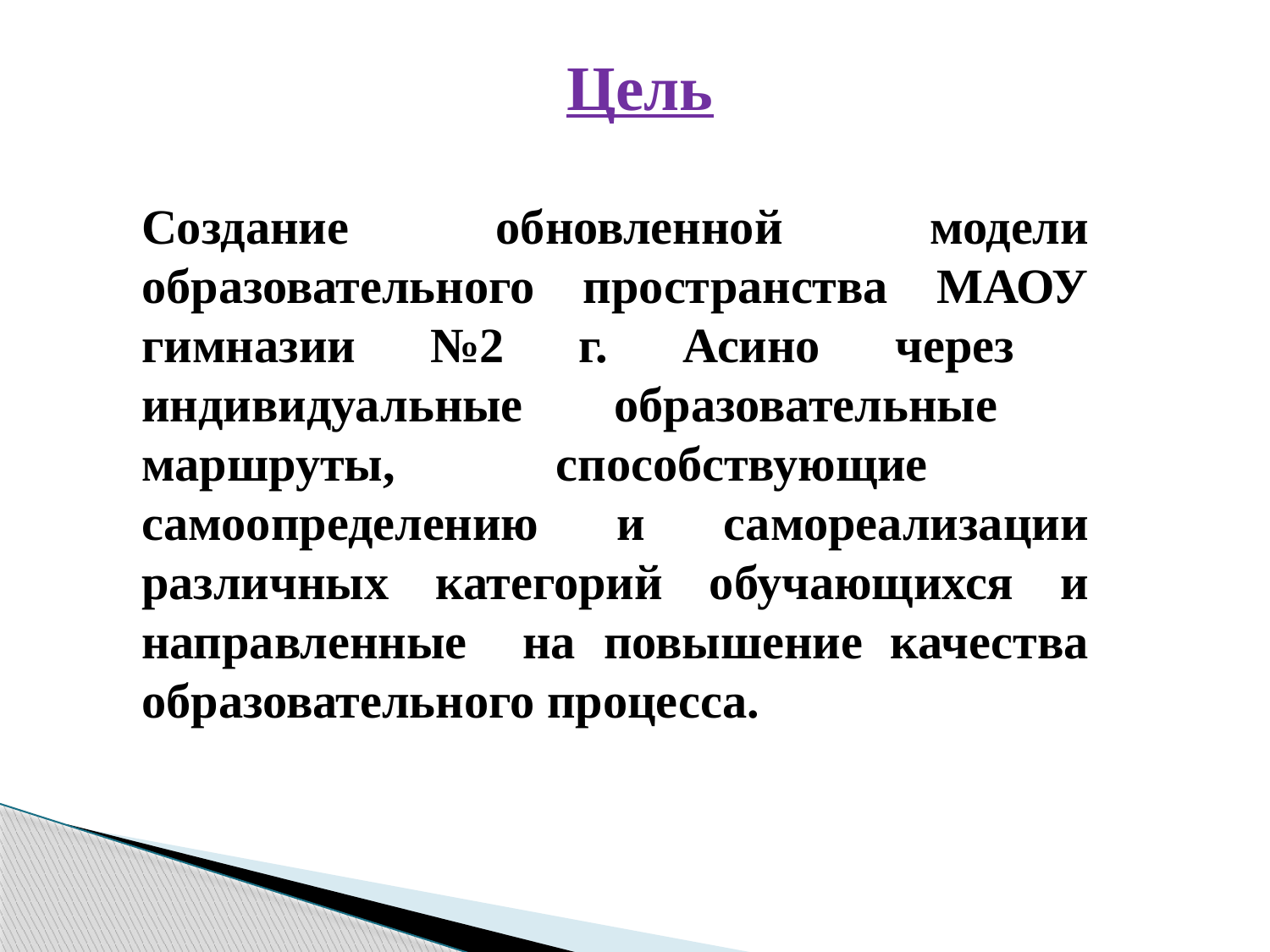

Цель

Создание обновленной модели образовательного пространства МАОУ гимназии №2 г. Асино через  индивидуальные образовательные  маршруты, способствующие  самоопределению и самореализации различных категорий обучающихся и направленные  на повышение качества образовательного процесса.